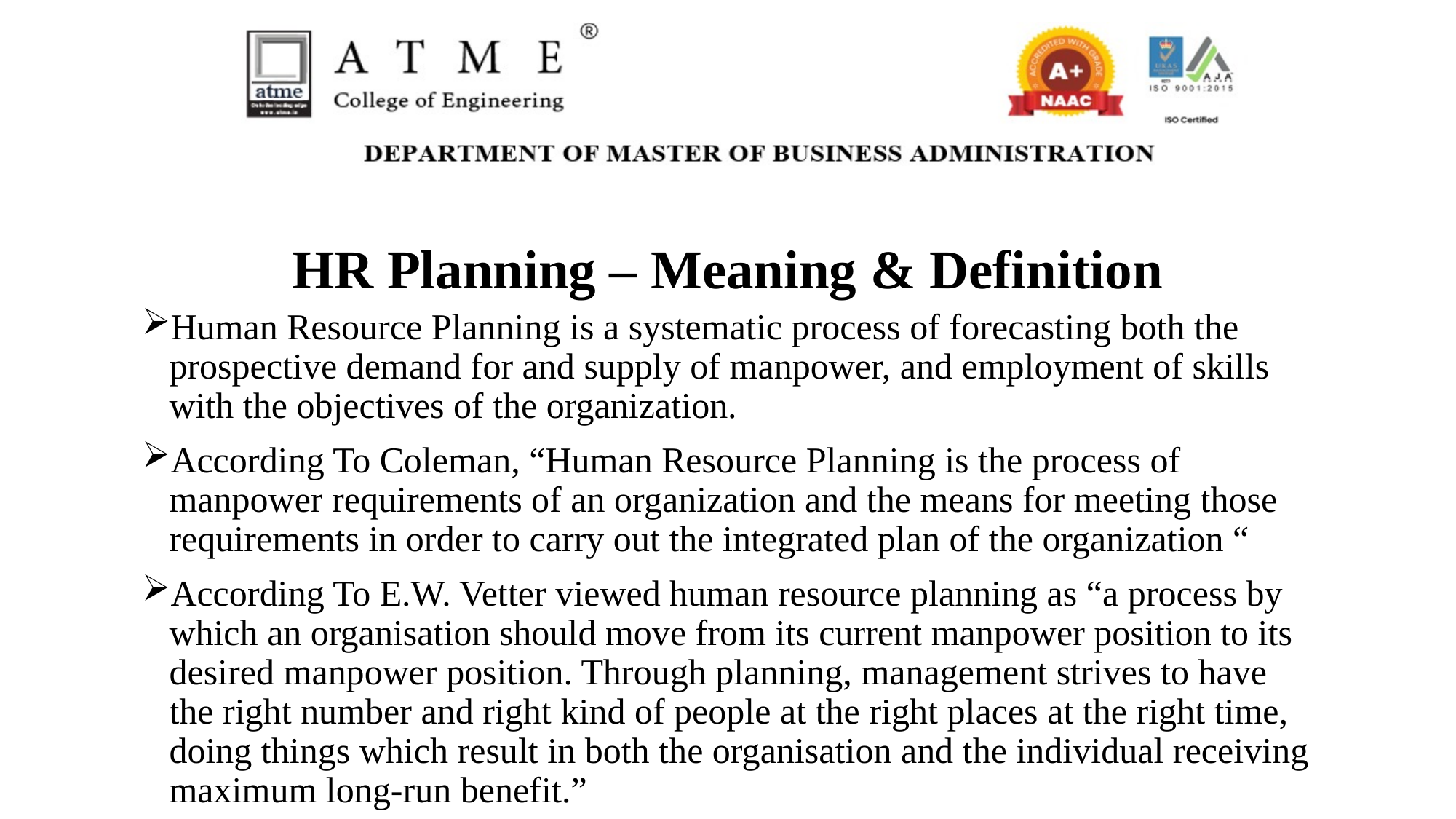

# HR Planning – Meaning & Definition
Human Resource Planning is a systematic process of forecasting both the prospective demand for and supply of manpower, and employment of skills with the objectives of the organization.
According To Coleman, “Human Resource Planning is the process of manpower requirements of an organization and the means for meeting those requirements in order to carry out the integrated plan of the organization “
According To E.W. Vetter viewed human resource planning as “a process by which an organisation should move from its current manpower position to its desired manpower position. Through planning, management strives to have the right number and right kind of people at the right places at the right time, doing things which result in both the organisation and the individual receiving maximum long-run benefit.”